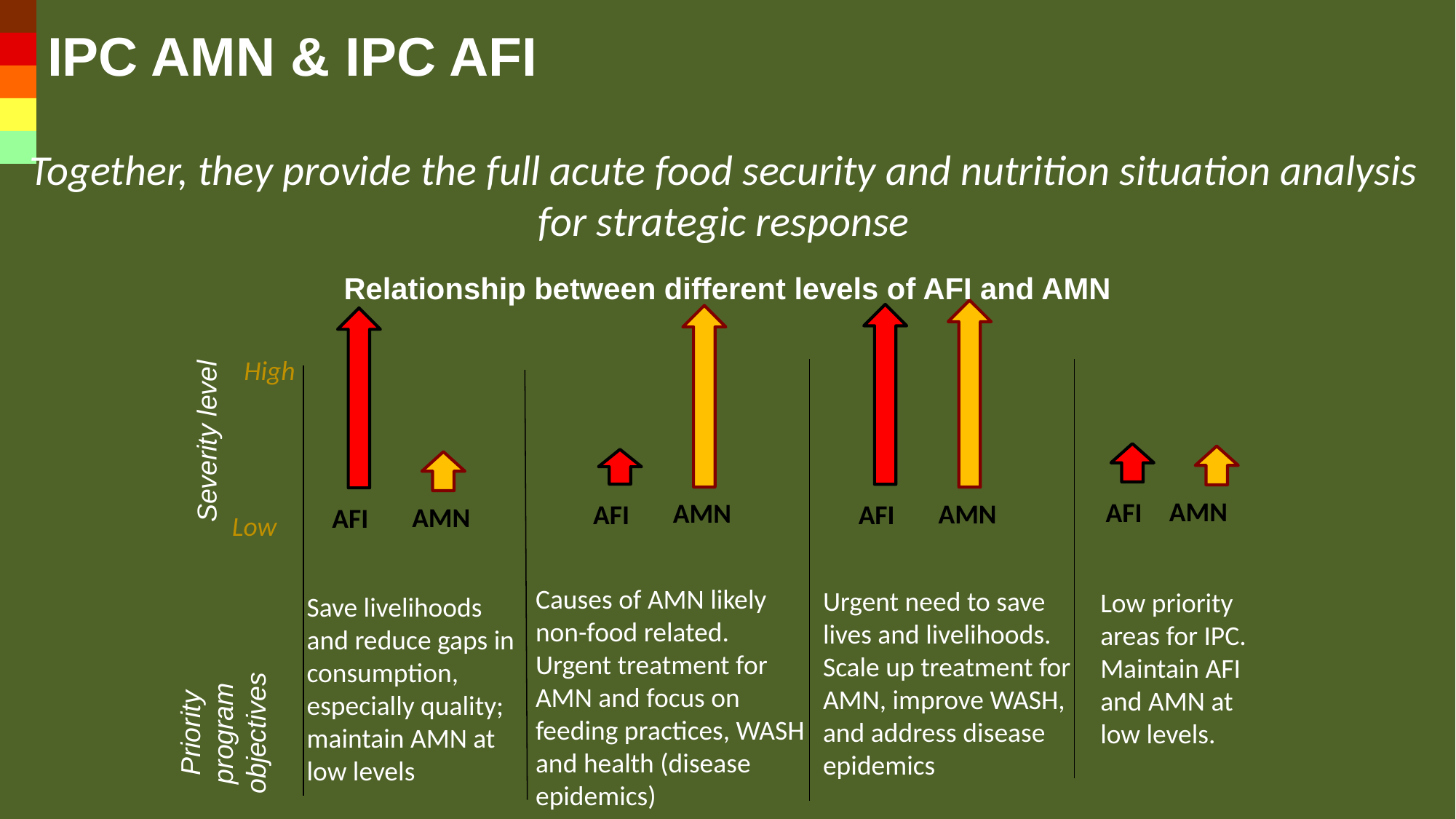

IPC AMN & IPC AFI
# Together, they provide the full acute food security and nutrition situation analysis for strategic response

Relationship between different levels of AFI and AMN

AMN
AFI

AMN
AFI

AMN
AFI
High
Severity level

AMN
AFI
Low
Causes of AMN likely non-food related. Urgent treatment for AMN and focus on feeding practices, WASH and health (disease epidemics)
Urgent need to save lives and livelihoods. Scale up treatment for AMN, improve WASH, and address disease epidemics
Low priority areas for IPC. Maintain AFI and AMN at low levels.
Save livelihoods and reduce gaps in consumption, especially quality; maintain AMN at low levels
Priority program objectives